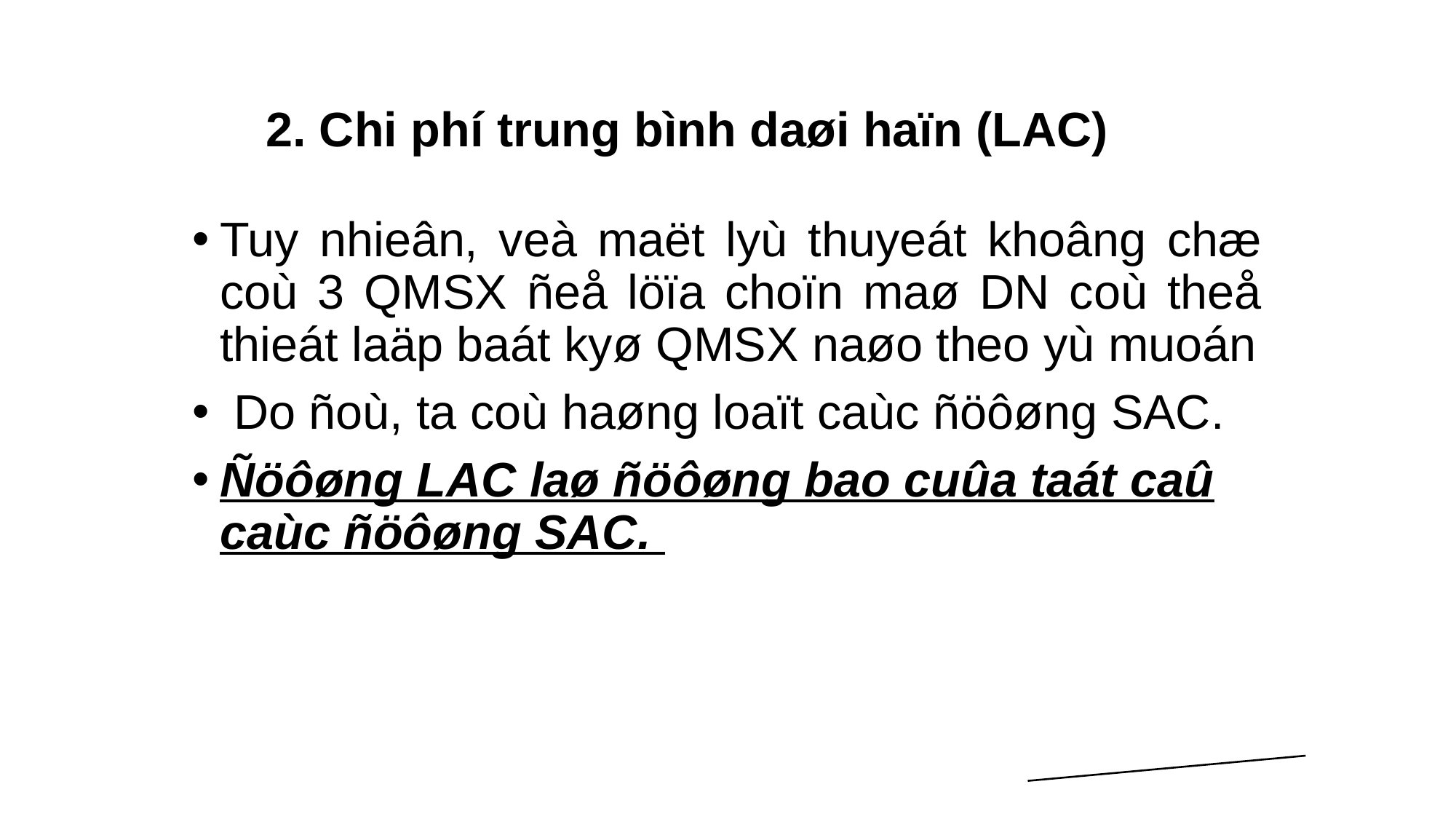

# 2. Chi phí trung bình daøi haïn (LAC)
Tuy nhieân, veà maët lyù thuyeát khoâng chæ coù 3 QMSX ñeå löïa choïn maø DN coù theå thieát laäp baát kyø QMSX naøo theo yù muoán
 Do ñoù, ta coù haøng loaït caùc ñöôøng SAC.
Ñöôøng LAC laø ñöôøng bao cuûa taát caû caùc ñöôøng SAC.